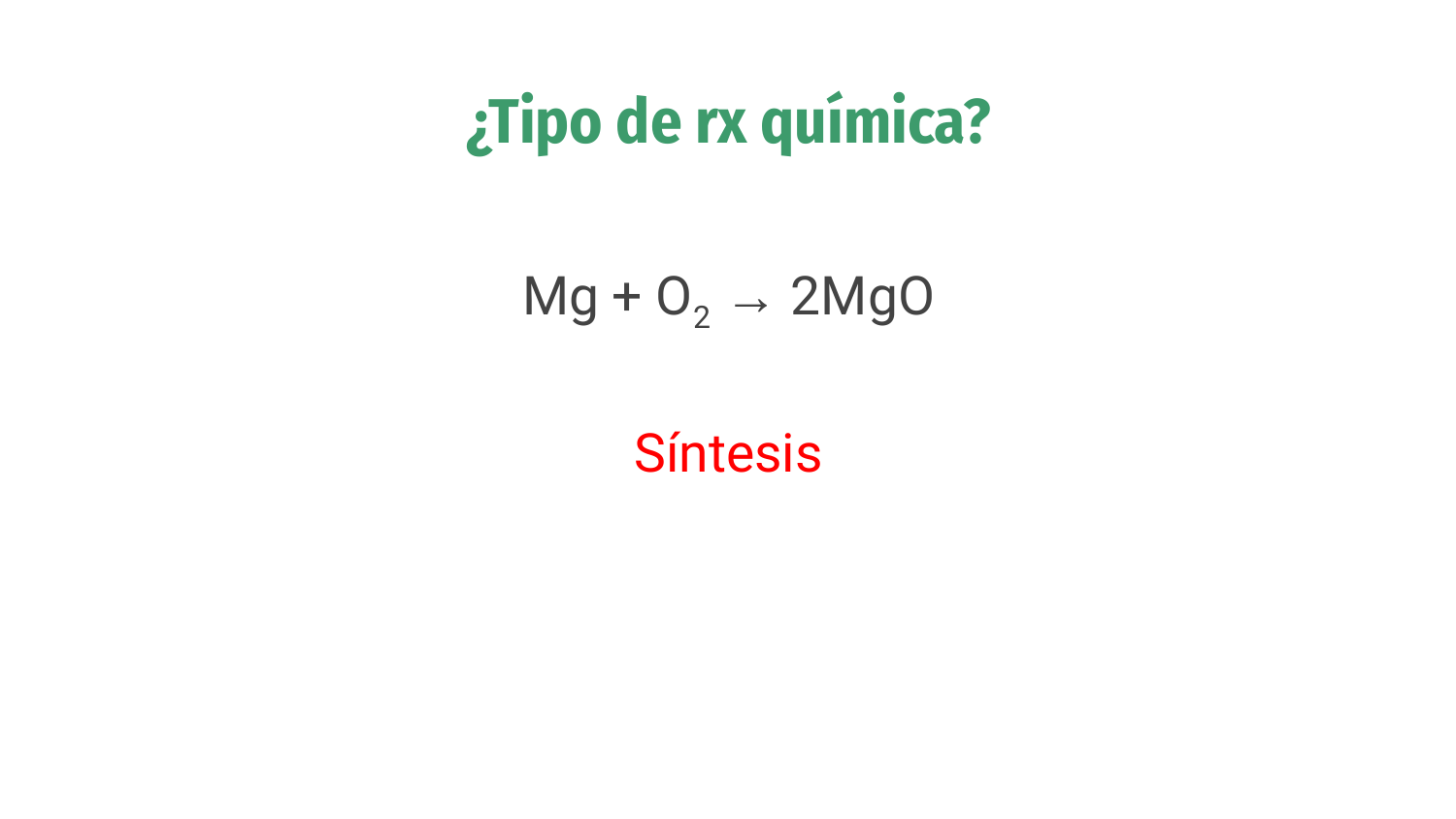

# ¿Tipo de rx química?

Mg + O2 → 2MgO

Síntesis